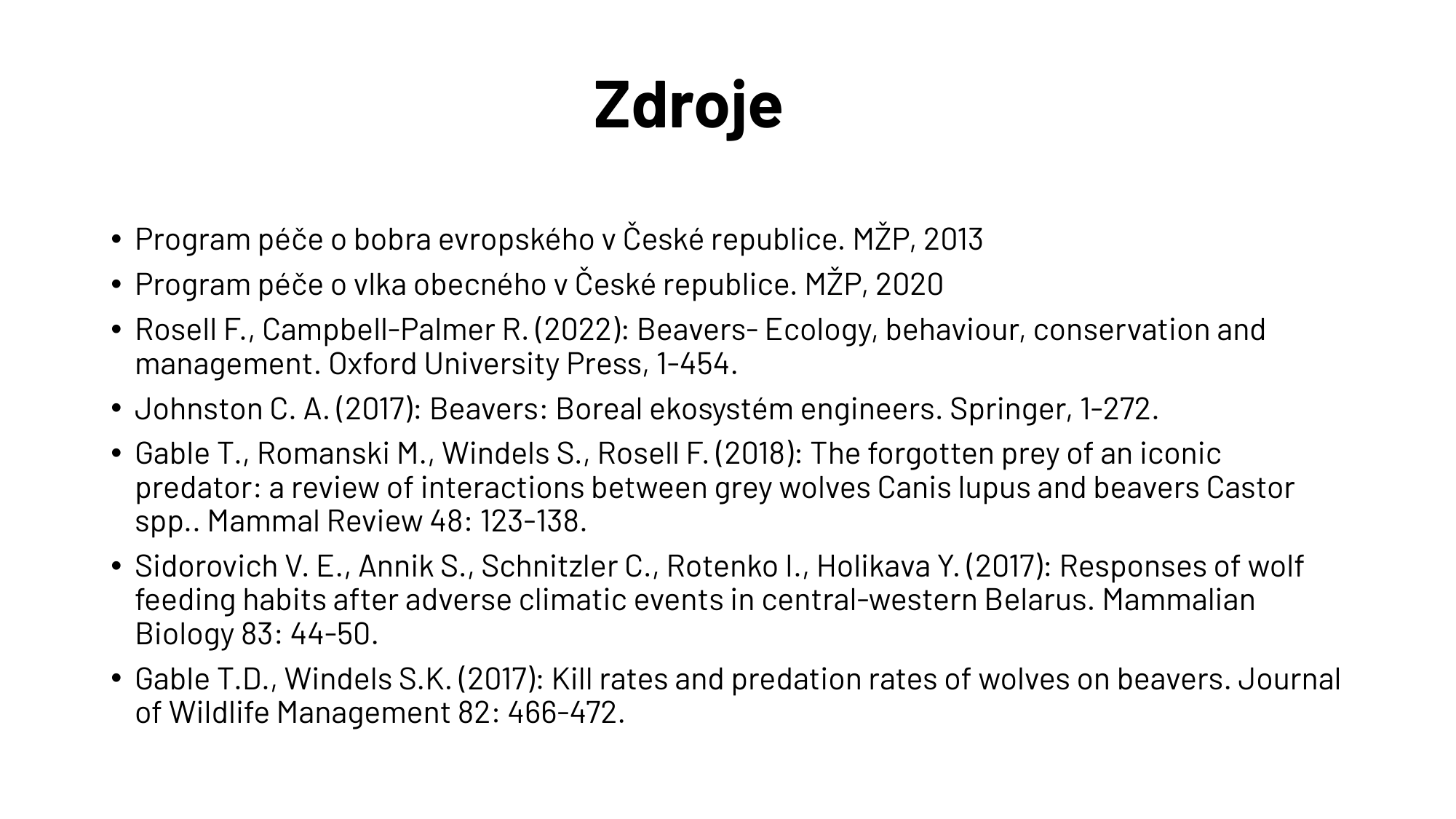

# Zdroje
Program péče o bobra evropského v České republice. MŽP, 2013
Program péče o vlka obecného v České republice. MŽP, 2020
Rosell F., Campbell-Palmer R. (2022): Beavers- Ecology, behaviour, conservation and management. Oxford University Press, 1-454.
Johnston C. A. (2017): Beavers: Boreal ekosystém engineers. Springer, 1-272.
Gable T., Romanski M., Windels S., Rosell F. (2018): The forgotten prey of an iconic predator: a review of interactions between grey wolves Canis lupus and beavers Castor spp.. Mammal Review 48: 123-138.
Sidorovich V. E., Annik S., Schnitzler C., Rotenko I., Holikava Y. (2017): Responses of wolf feeding habits after adverse climatic events in central-western Belarus. Mammalian Biology 83: 44-50.
Gable T.D., Windels S.K. (2017): Kill rates and predation rates of wolves on beavers. Journal of Wildlife Management 82: 466-472.